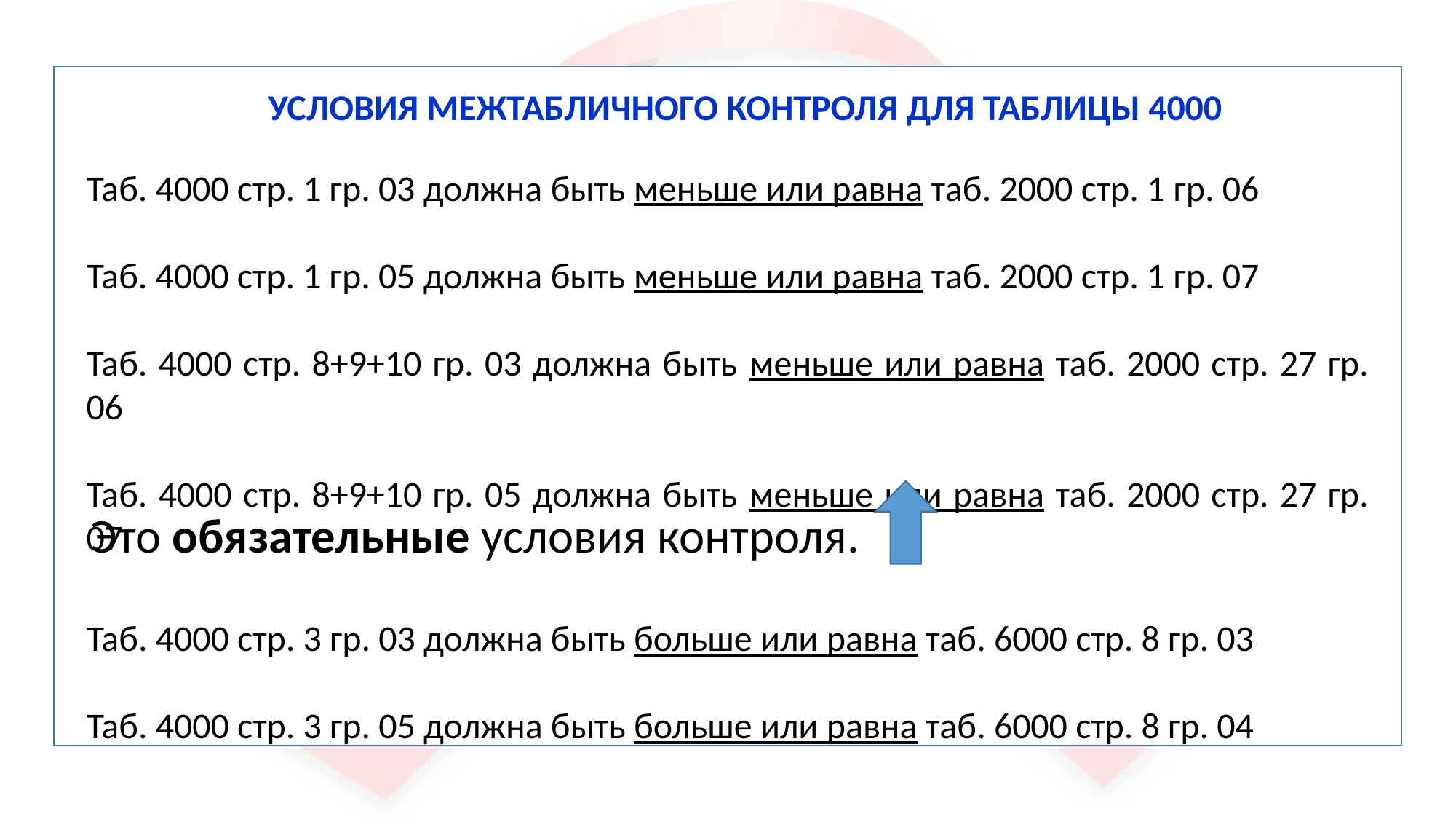

УСЛОВИЯ МЕЖТАБЛИЧНОГО КОНТРОЛЯ ДЛЯ ТАБЛИЦЫ 4000
Таб. 4000 стр. 1 гр. 03 должна быть меньше или равна таб. 2000 стр. 1 гр. 06

Таб. 4000 стр. 1 гр. 05 должна быть меньше или равна таб. 2000 стр. 1 гр. 07

Таб. 4000 стр. 8+9+10 гр. 03 должна быть меньше или равна таб. 2000 стр. 27 гр. 06

Таб. 4000 стр. 8+9+10 гр. 05 должна быть меньше или равна таб. 2000 стр. 27 гр. 07

Это обязательные условия контроля.
Таб. 4000 стр. 3 гр. 03 должна быть больше или равна таб. 6000 стр. 8 гр. 03

Таб. 4000 стр. 3 гр. 05 должна быть больше или равна таб. 6000 стр. 8 гр. 04